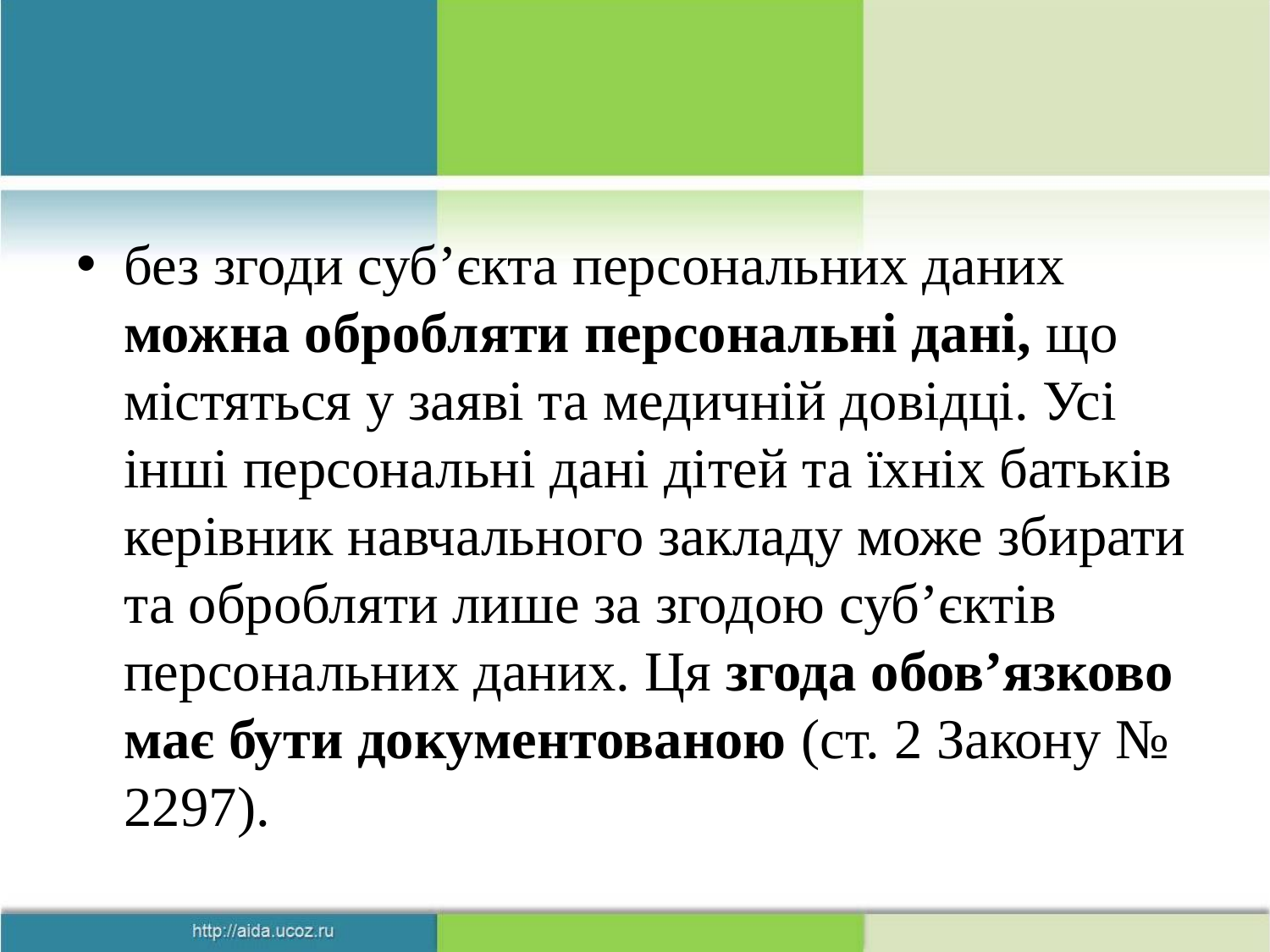

#
без згоди суб’єкта персональних даних можна обробляти персональні дані, що містяться у заяві та медичній довідці. Усі інші персональні дані дітей та їхніх батьків керівник навчального закладу може збирати та обробляти лише за згодою суб’єктів персональних даних. Ця згода обов’язково має бути документованою (ст. 2 Закону № 2297).